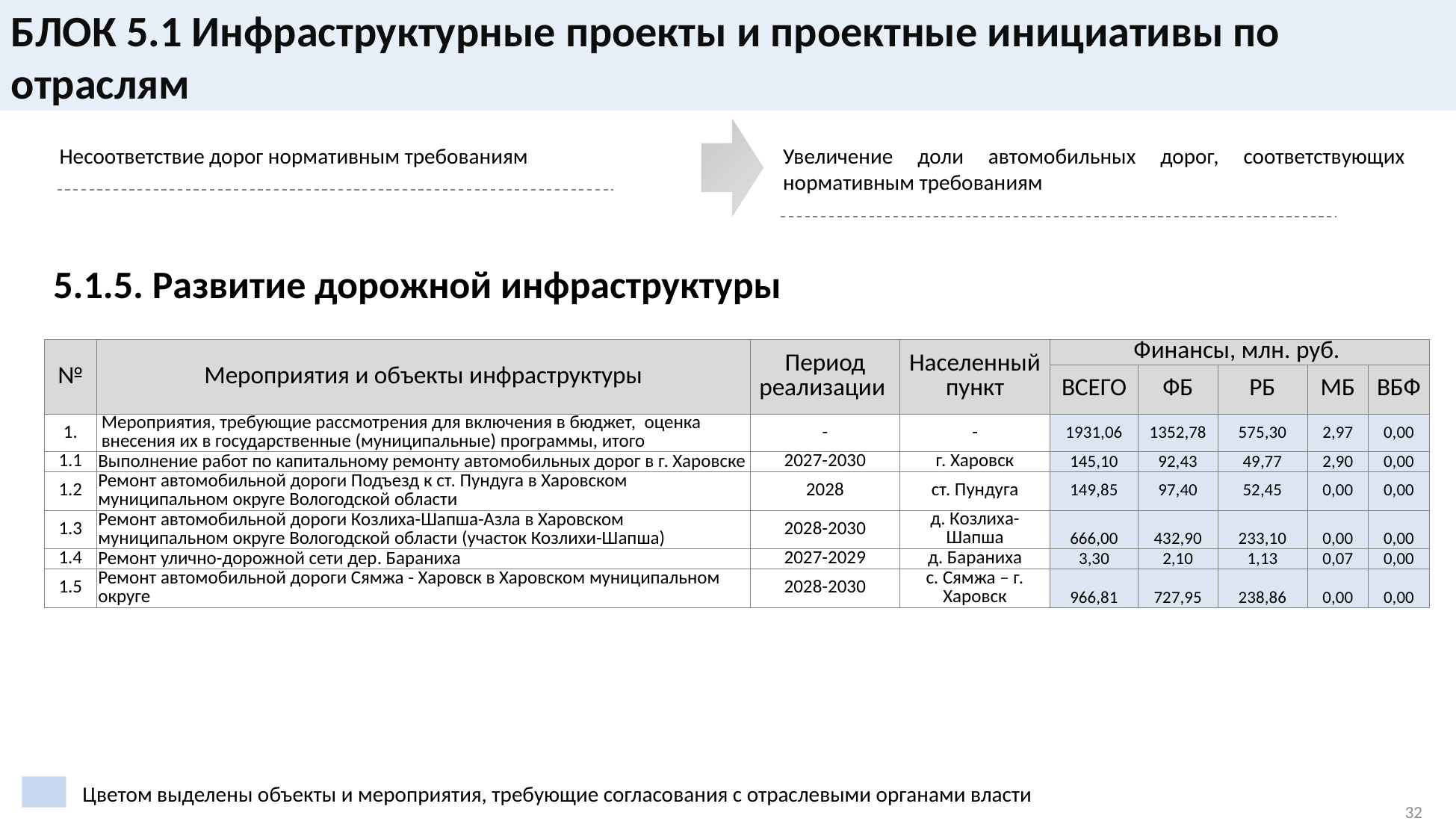

БЛОК 5.1 Инфраструктурные проекты и проектные инициативы по отраслям

Несоответствие дорог нормативным требованиям
Увеличение доли автомобильных дорог, соответствующих нормативным требованиям
5.1.5. Развитие дорожной инфраструктуры
| № | Мероприятия и объекты инфраструктуры | Период реализации | Населенный пункт | Финансы, млн. руб. |  |  |  |  |
| --- | --- | --- | --- | --- | --- | --- | --- | --- |
|  |  |  |  | ВСЕГО | ФБ | РБ | МБ | ВБФ |
| 1. | Мероприятия, требующие рассмотрения для включения в бюджет, оценка внесения их в государственные (муниципальные) программы, итого | - | - | 1931,06 | 1352,78 | 575,30 | 2,97 | 0,00 |
| 1.1 | Выполнение работ по капитальному ремонту автомобильных дорог в г. Харовске | 2027-2030 | г. Харовск | 145,10 | 92,43 | 49,77 | 2,90 | 0,00 |
| 1.2 | Ремонт автомобильной дороги Подъезд к ст. Пундуга в Харовском муниципальном округе Вологодской области | 2028 | ст. Пундуга | 149,85 | 97,40 | 52,45 | 0,00 | 0,00 |
| 1.3 | Ремонт автомобильной дороги Козлиха-Шапша-Азла в Харовском муниципальном округе Вологодской области (участок Козлихи-Шапша) | 2028-2030 | д. Козлиха-Шапша | 666,00 | 432,90 | 233,10 | 0,00 | 0,00 |
| 1.4 | Ремонт улично-дорожной сети дер. Бараниха | 2027-2029 | д. Бараниха | 3,30 | 2,10 | 1,13 | 0,07 | 0,00 |
| 1.5 | Ремонт автомобильной дороги Сямжа - Харовск в Харовском муниципальном округе | 2028-2030 | с. Сямжа – г. Харовск | 966,81 | 727,95 | 238,86 | 0,00 | 0,00 |
Цветом выделены объекты и мероприятия, требующие согласования с отраслевыми органами власти

32